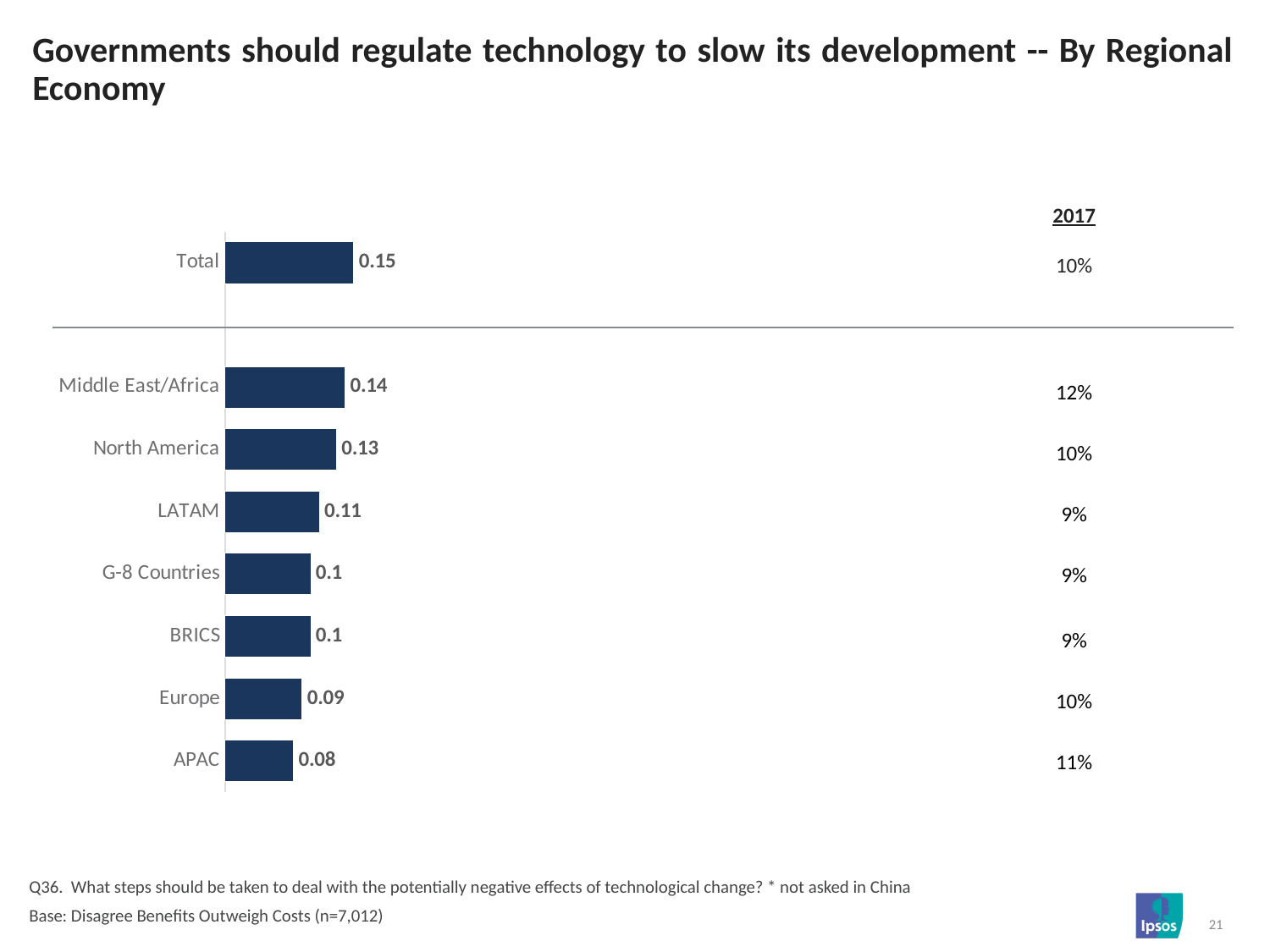

# Governments should regulate technology to slow its development -- By Regional Economy
|  |
| --- |
| 2017 |
| 10% |
|  |
| 12% |
| 10% |
| 9% |
| 9% |
| 9% |
| 10% |
| 11% |
|  |

### Chart

| Category | Column2 |
|---|---|
| Total | 0.15 |
|  | None |
| Middle East/Africa | 0.14 |
| North America | 0.13 |
| LATAM | 0.11 |
| G-8 Countries | 0.1 |
| BRICS | 0.1 |
| Europe | 0.09 |
| APAC | 0.08 |
Q36.  What steps should be taken to deal with the potentially negative effects of technological change? * not asked in China
Base: Disagree Benefits Outweigh Costs (n=7,012)